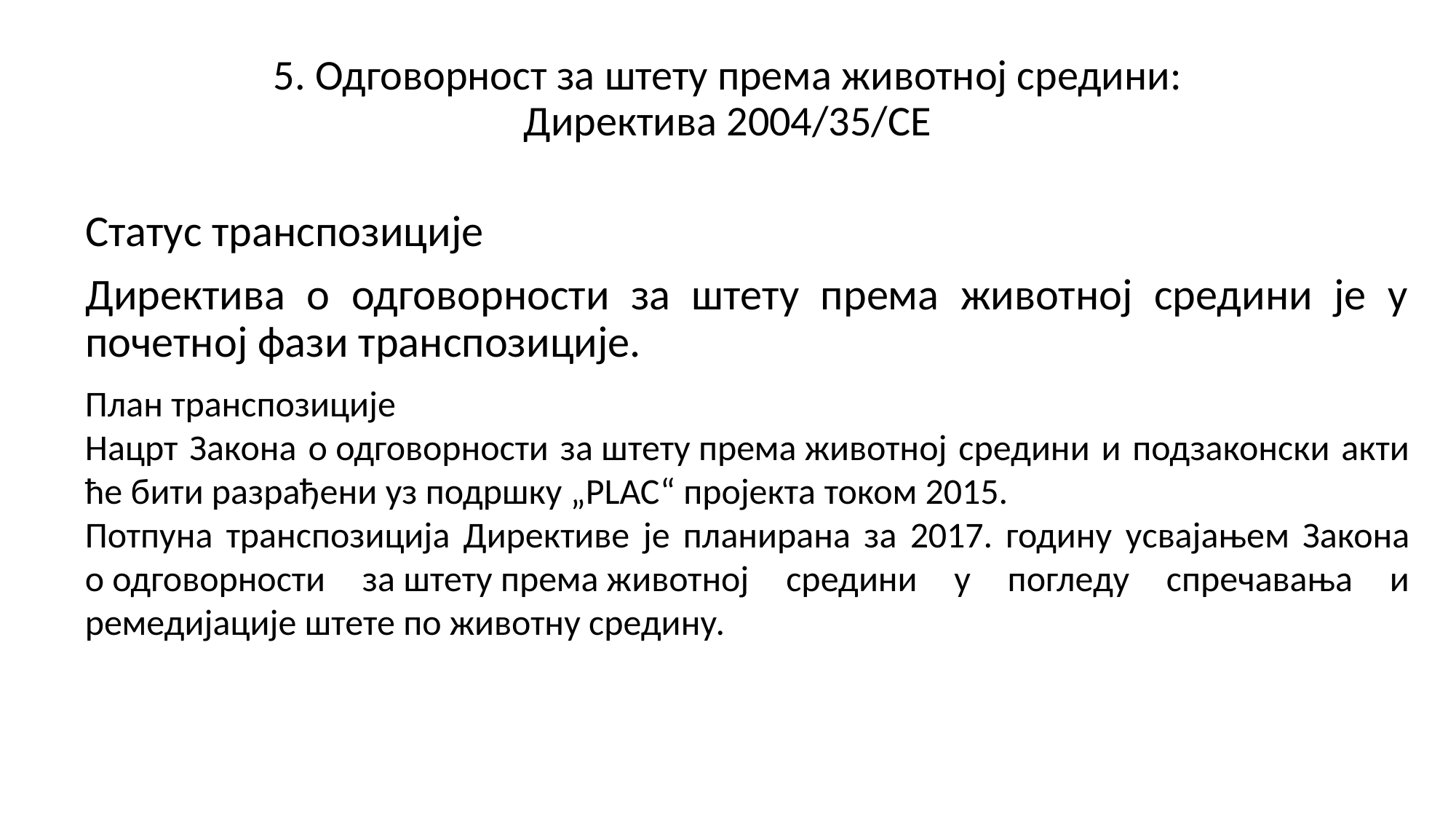

# 5. Одговорност за штету према животној средини: Директива 2004/35/CE
Статус транспозиције
Директива о одговорности за штету према животној средини је у почетној фази транспозиције.
План транспозиције
Нацрт Закона о одговорности за штету према животној средини и подзаконски акти ће бити разрађени уз подршку „PLAC“ пројекта током 2015.
Потпуна транспозиција Директиве је планирана за 2017. годину усвајањем Закона о одговорности за штету према животној средини у погледу спречавања и ремедијације штете по животну средину.